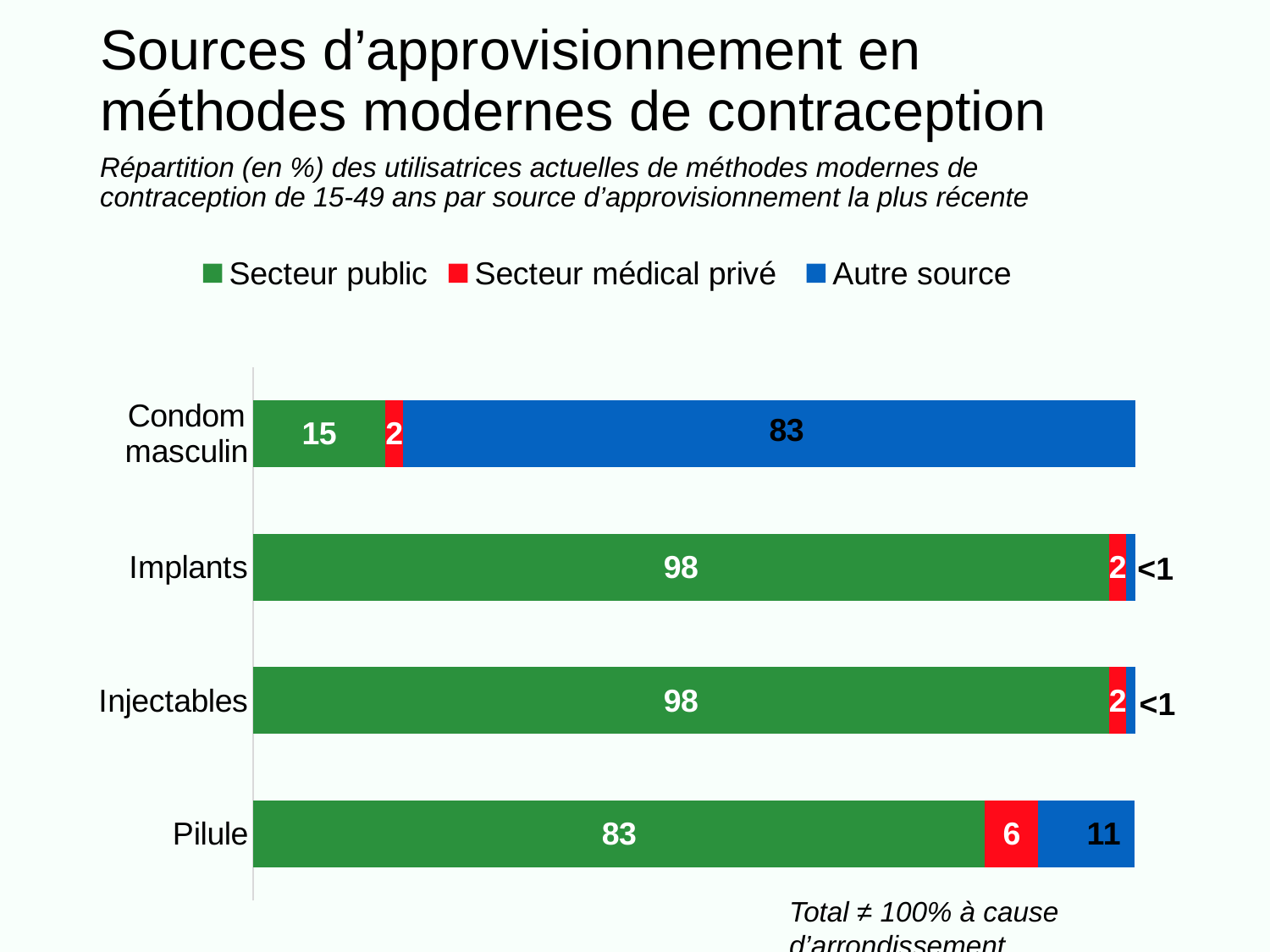

# Sources d’approvisionnement en méthodes modernes de contraception
Répartition (en %) des utilisatrices actuelles de méthodes modernes de contraception de 15-49 ans par source d’approvisionnement la plus récente

### Chart

| Category | Secteur public | Secteur médical privé  | Autre source |
|---|---|---|---|
| Pilule | 83.0 | 6.0 | 11.0 |
| Injectables | 98.0 | 2.0 | 1.0 |
| Implants | 98.0 | 2.0 | 1.0 |
| Condom masculin | 15.0 | 2.0 | 83.0 |
<1
<1
Total ≠ 100% à cause d’arrondissement